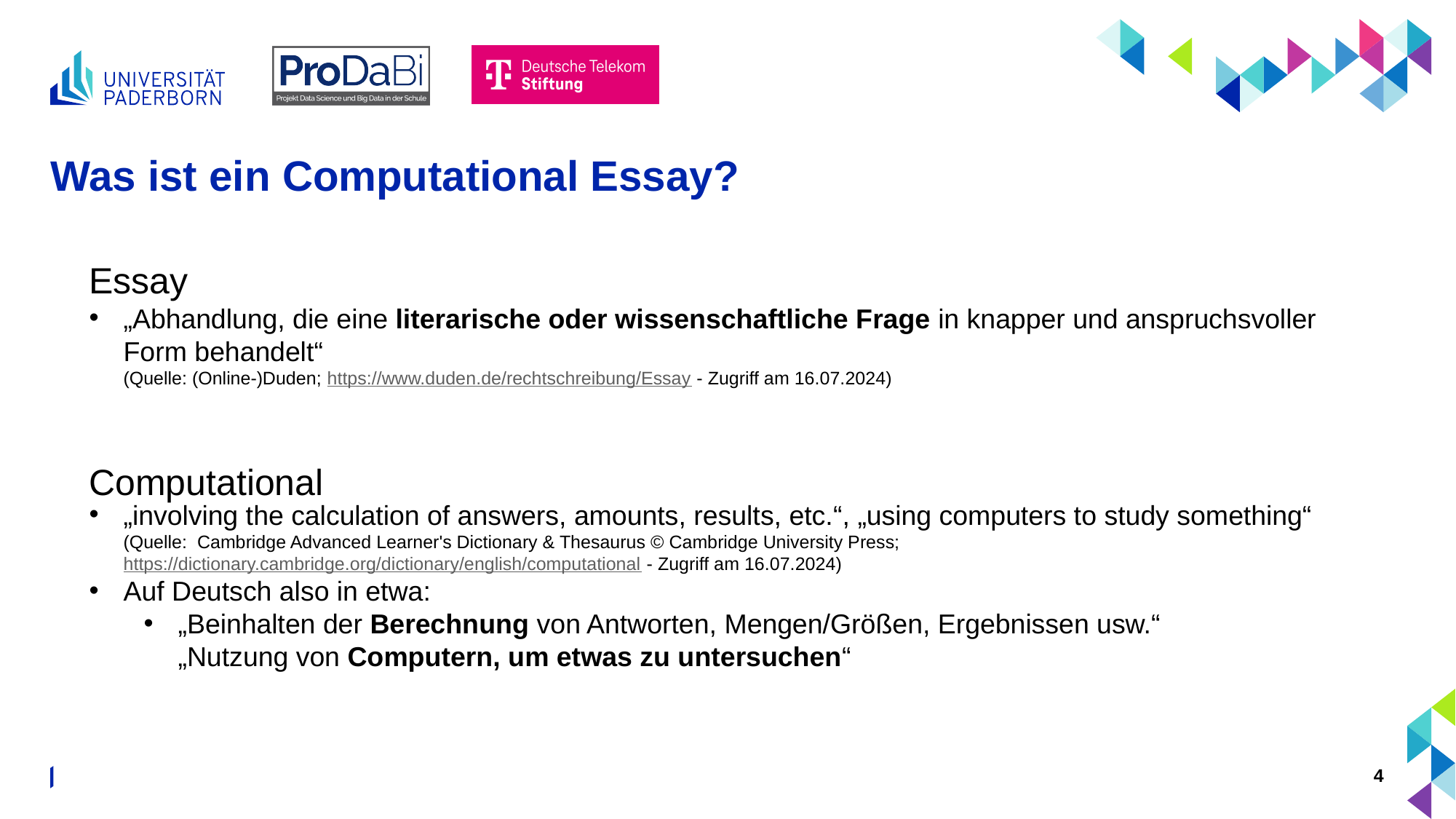

# Was ist ein Computational Essay?

Essay

„Abhandlung, die eine literarische oder wissenschaftliche Frage in knapper und anspruchsvoller Form behandelt“
(Quelle: (Online-)Duden; https://www.duden.de/rechtschreibung/Essay - Zugriff am 16.07.2024)

„involving the calculation of answers, amounts, results, etc.“, „using computers to study something“
(Quelle:  Cambridge Advanced Learner's Dictionary & Thesaurus © Cambridge University Press; https://dictionary.cambridge.org/dictionary/english/computational - Zugriff am 16.07.2024)
Auf Deutsch also in etwa:
„Beinhalten der Berechnung von Antworten, Mengen/Größen, Ergebnissen usw.“
„Nutzung von Computern, um etwas zu untersuchen“

Computational
Input: Computational Essays
4